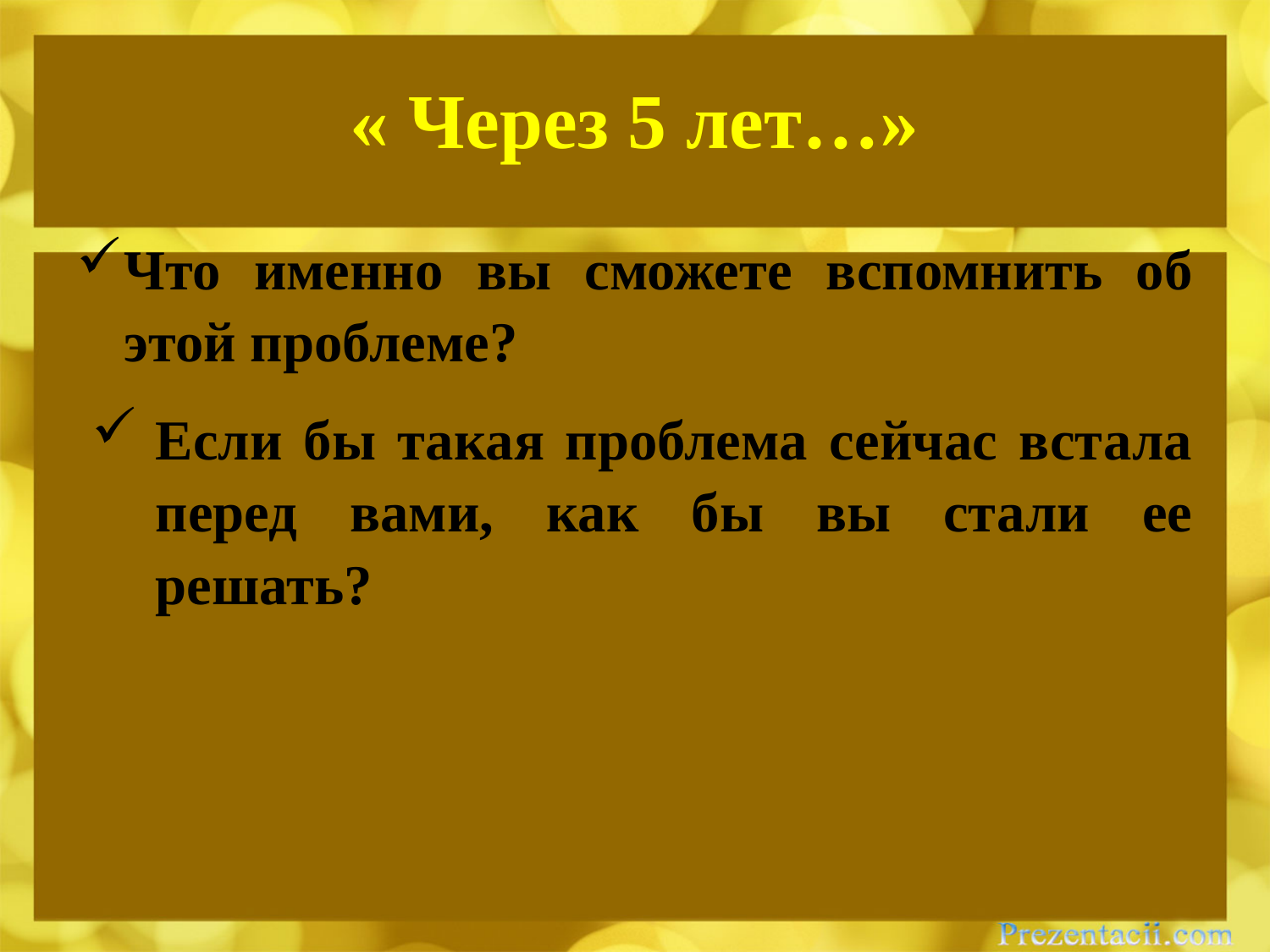

# « Через 5 лет…»
Что именно вы сможете вспомнить об этой проблеме?
Если бы такая проблема сейчас встала перед вами, как бы вы стали ее решать?